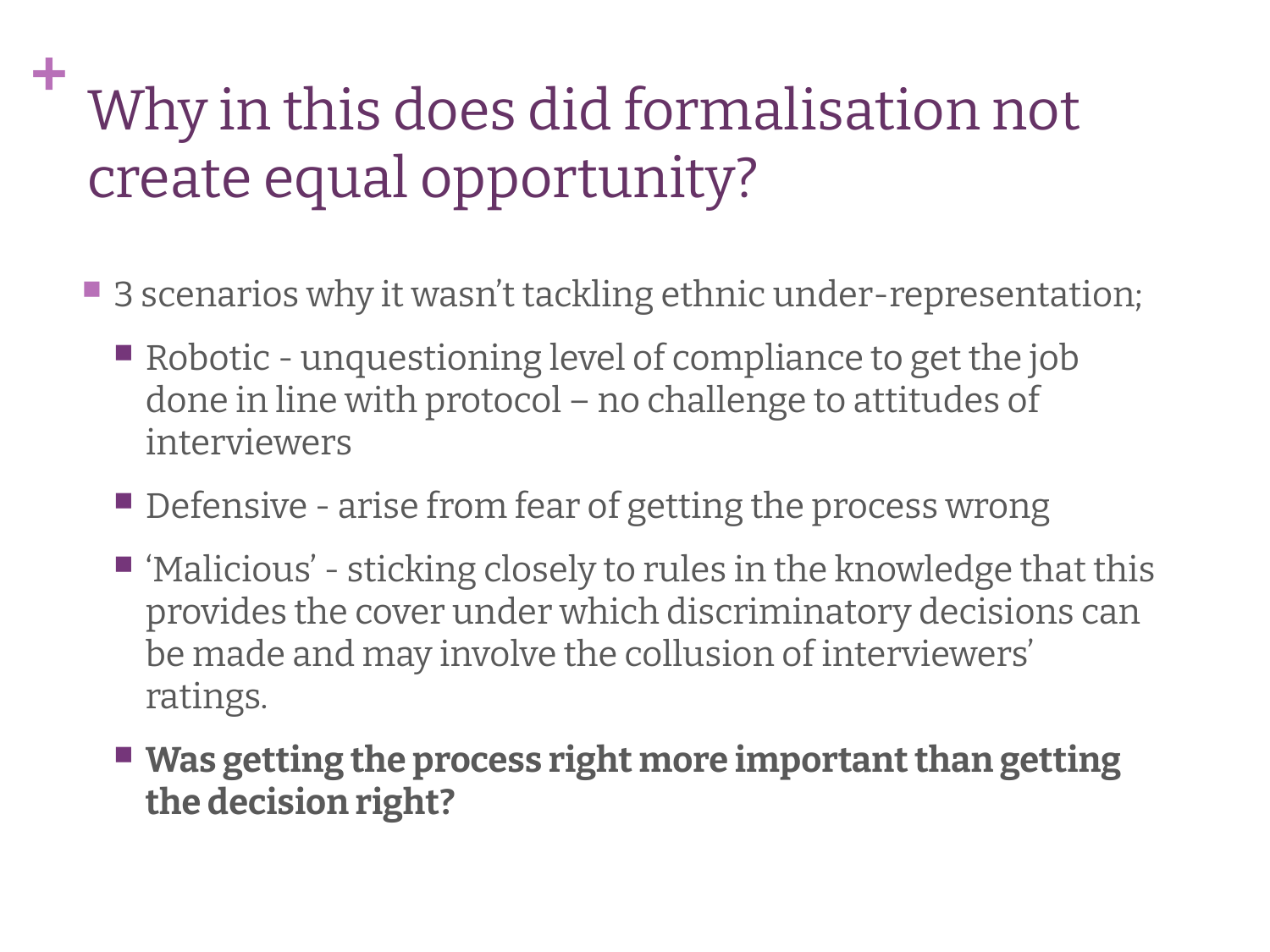

# Why in this does did formalisation not create equal opportunity?
3 scenarios why it wasn’t tackling ethnic under-representation;
Robotic - unquestioning level of compliance to get the job done in line with protocol – no challenge to attitudes of interviewers
Defensive - arise from fear of getting the process wrong
‘Malicious’ - sticking closely to rules in the knowledge that this provides the cover under which discriminatory decisions can be made and may involve the collusion of interviewers’ ratings.
Was getting the process right more important than getting the decision right?